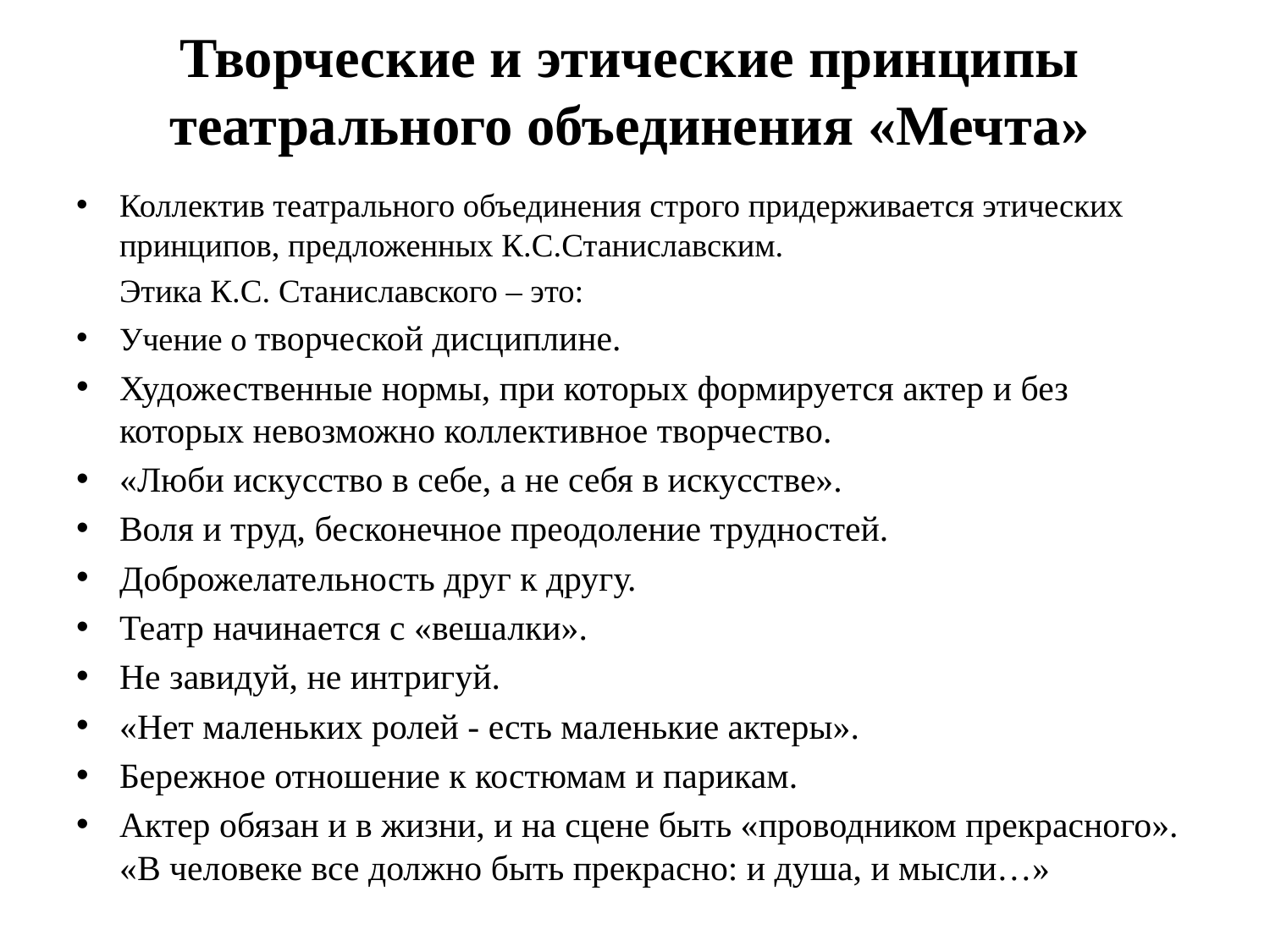

# Творческие и этические принципы театрального объединения «Мечта»
Коллектив театрального объединения строго придерживается этических принципов, предложенных К.С.Станиславским.
	Этика К.С. Станиславского – это:
Учение о творческой дисциплине.
Художественные нормы, при которых формируется актер и без которых невозможно коллективное творчество.
«Люби искусство в себе, а не себя в искусстве».
Воля и труд, бесконечное преодоление трудностей.
Доброжелательность друг к другу.
Театр начинается с «вешалки».
Не завидуй, не интригуй.
«Нет маленьких ролей - есть маленькие актеры».
Бережное отношение к костюмам и парикам.
Актер обязан и в жизни, и на сцене быть «проводником прекрасного». «В человеке все должно быть прекрасно: и душа, и мысли…»